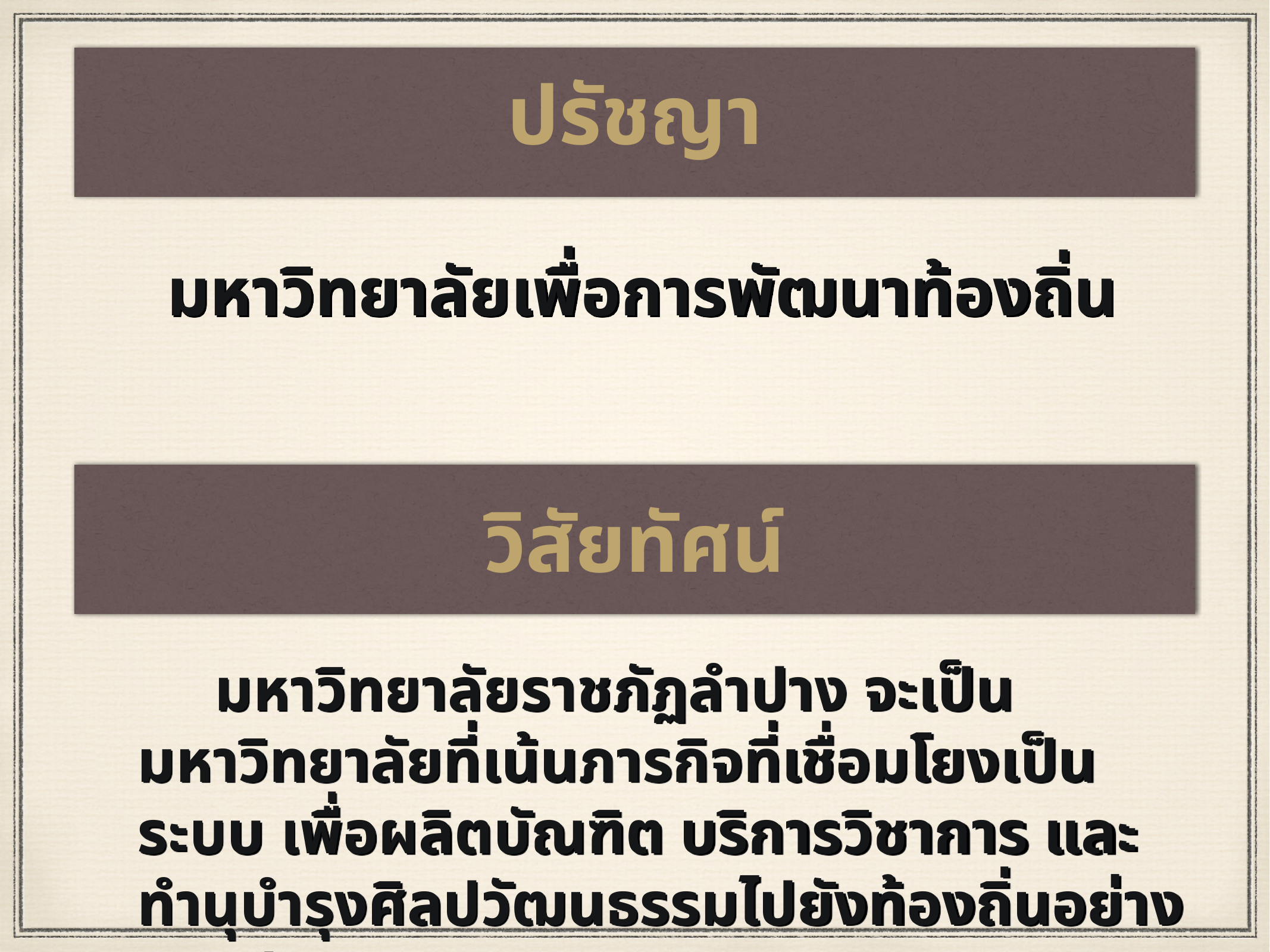

ปรัชญา

มหาวิทยาลัยเพื่อการพัฒนาท้องถิ่น

วิสัยทัศน์
     มหาวิทยาลัยราชภัฏลำปาง จะเป็นมหาวิทยาลัยที่เน้นภารกิจที่เชื่อมโยงเป็นระบบ เพื่อผลิตบัณฑิต บริการวิชาการ และทำนุบำรุงศิลปวัฒนธรรมไปยังท้องถิ่นอย่างทรงประสิทธิภาพ